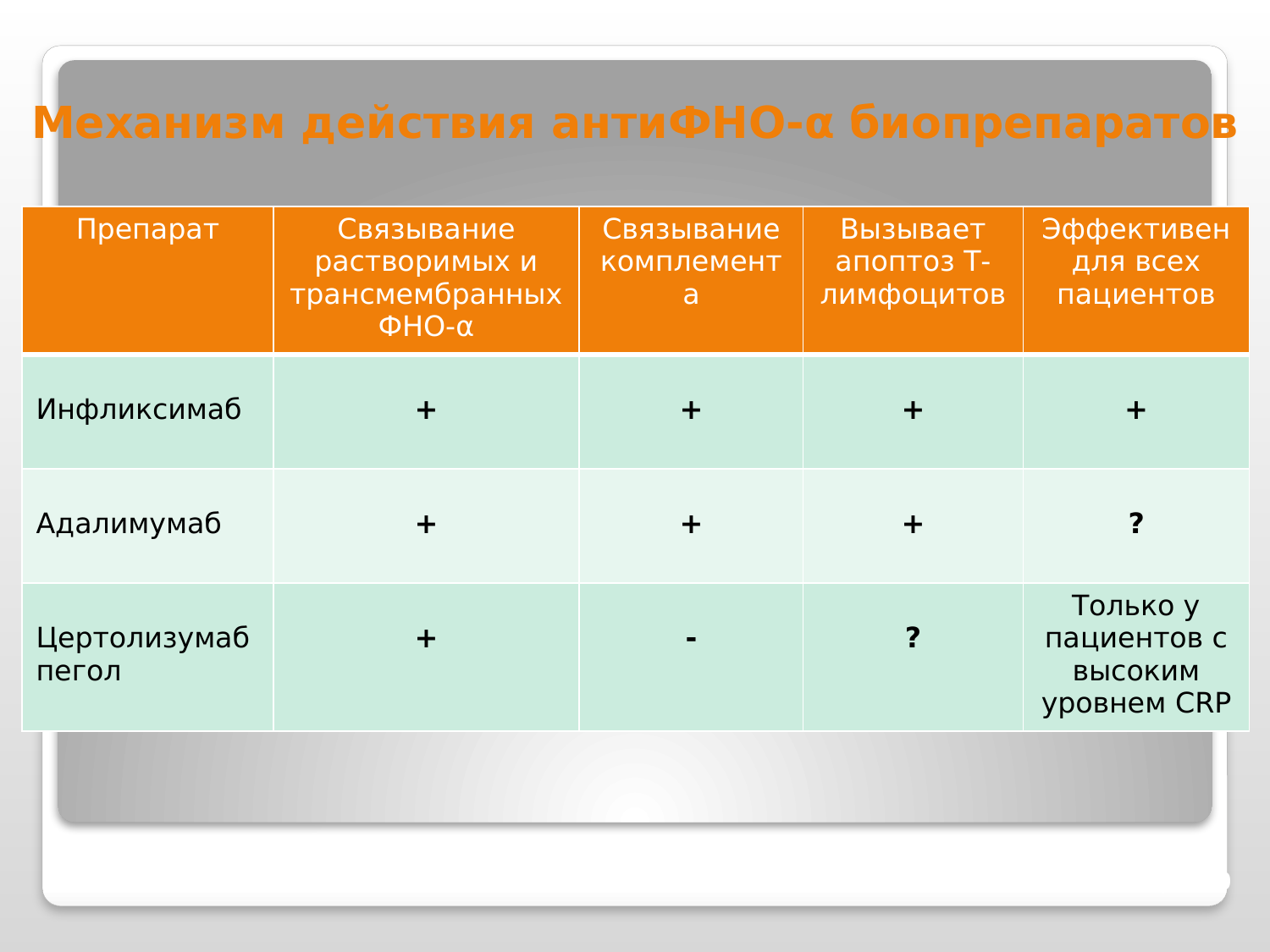

Механизм действия антиФНО-α биопрепаратов
| Препарат | Связывание растворимых и трансмембранных ФНО-α | Связывание комплемента | Вызывает апоптоз Т-лимфоцитов | Эффективен для всех пациентов |
| --- | --- | --- | --- | --- |
| Инфликсимаб | + | + | + | + |
| Адалимумаб | + | + | + | ? |
| Цертолизумаб пегол | + | - | ? | Только у пациентов с высоким уровнем CRP |
Sundborn WJ Rew Gastro Disord 2005; 5: 10